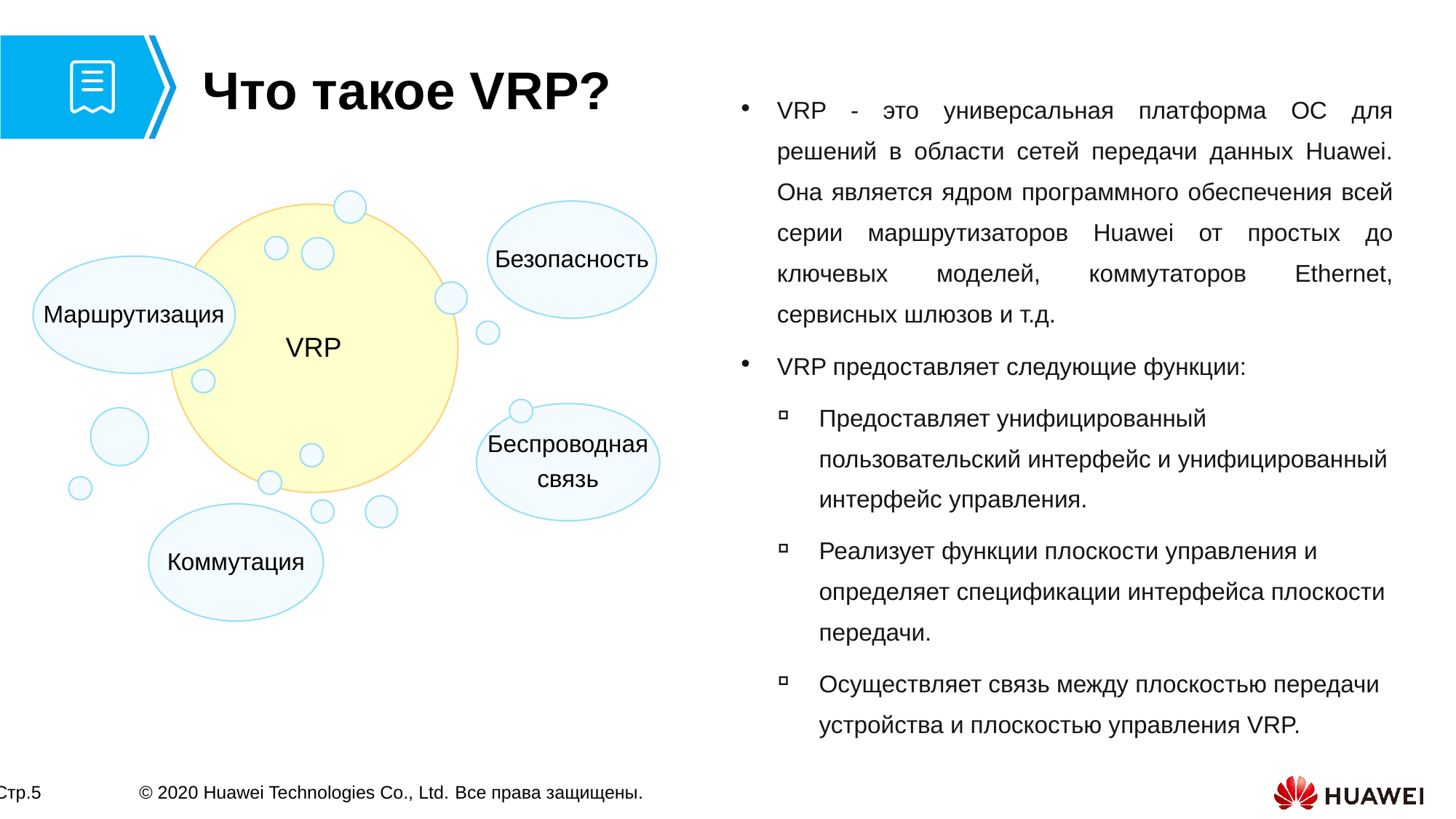

# Что такое VRP?
VRP - это универсальная платформа ОС для решений в области сетей передачи данных Huawei. Она является ядром программного обеспечения всей серии маршрутизаторов Huawei от простых до ключевых моделей, коммутаторов Ethernet, сервисных шлюзов и т.д.
VRP предоставляет следующие функции:
Предоставляет унифицированный пользовательский интерфейс и унифицированный интерфейс управления.
Реализует функции плоскости управления и определяет спецификации интерфейса плоскости передачи.
Осуществляет связь между плоскостью передачи устройства и плоскостью управления VRP.

Безопасность
VRP

Маршрутизация

Беспроводная
связь

Коммутация